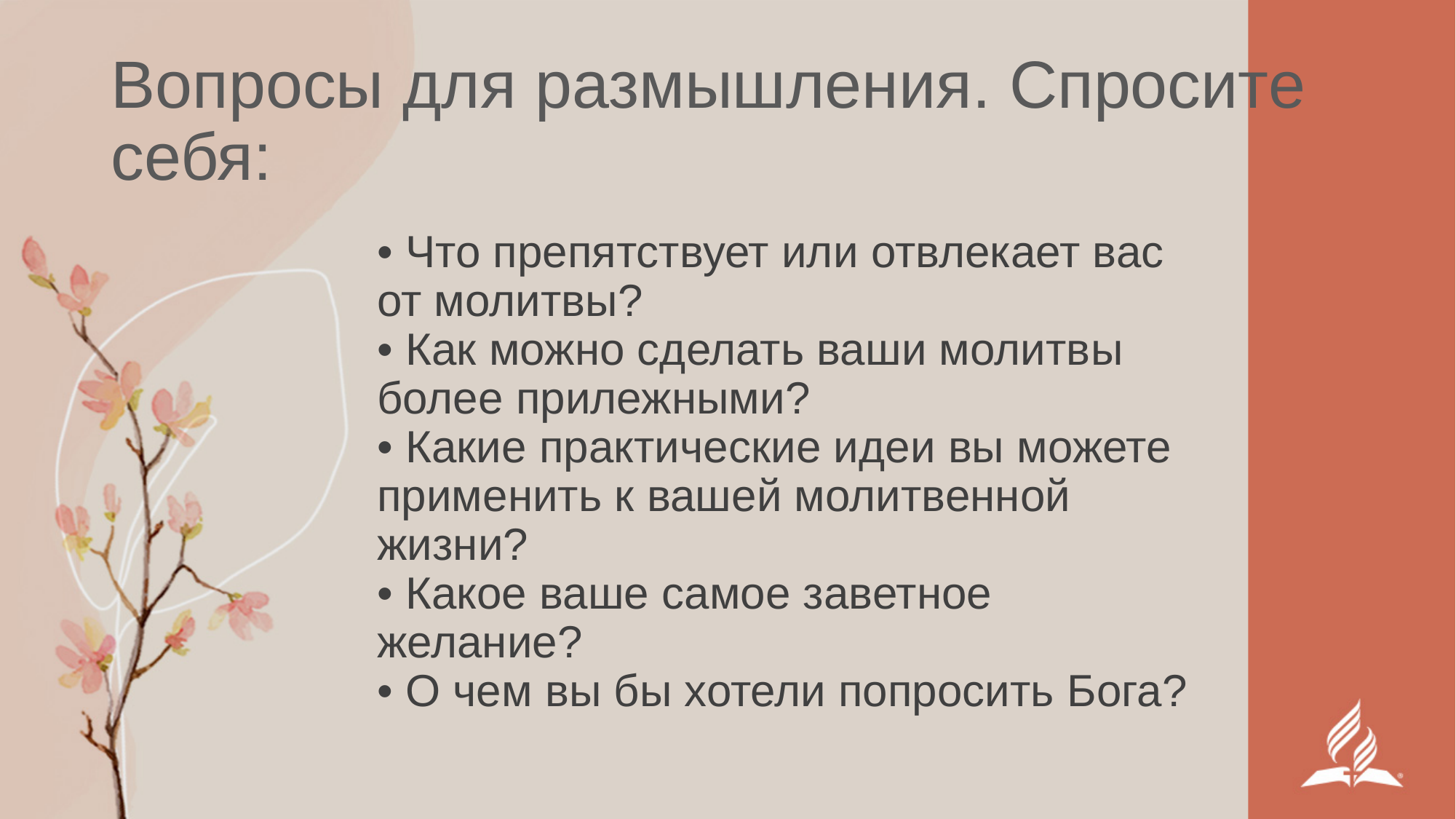

# Вопросы для размышления. Спросите себя:
• Что препятствует или отвлекает вас от молитвы?
• Как можно сделать ваши молитвы более прилежными?
• Какие практические идеи вы можете применить к вашей молитвенной жизни?
• Какое ваше самое заветное желание?
• О чем вы бы хотели попросить Бога?